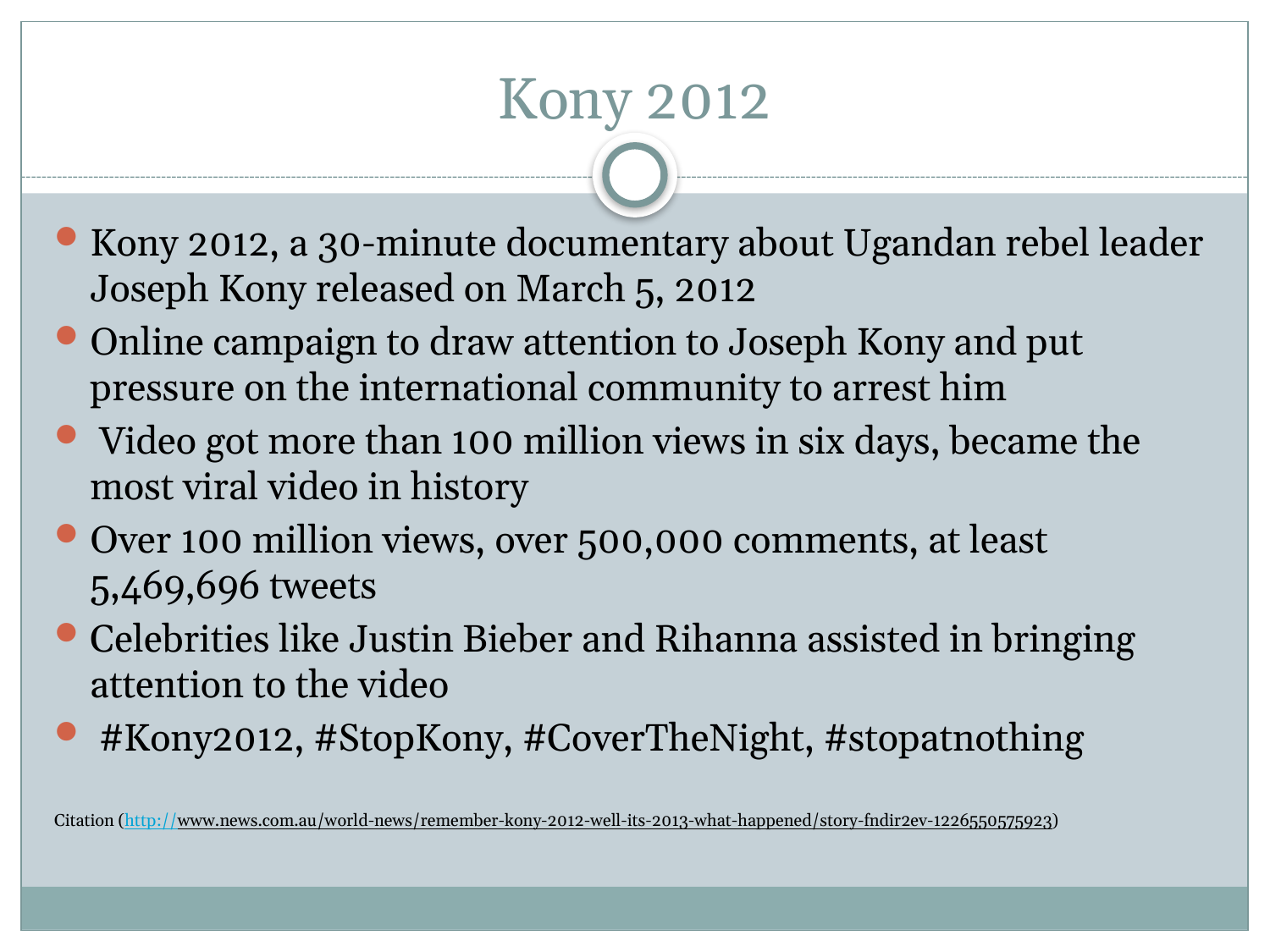

# Kony 2012
Kony 2012, a 30-minute documentary about Ugandan rebel leader Joseph Kony released on March 5, 2012
Online campaign to draw attention to Joseph Kony and put pressure on the international community to arrest him
 Video got more than 100 million views in six days, became the most viral video in history
Over 100 million views, over 500,000 comments, at least 5,469,696 tweets
Celebrities like Justin Bieber and Rihanna assisted in bringing attention to the video
 #Kony2012, #StopKony, #CoverTheNight, #stopatnothing

Citation (http://www.news.com.au/world-news/remember-kony-2012-well-its-2013-what-happened/story-fndir2ev-1226550575923)